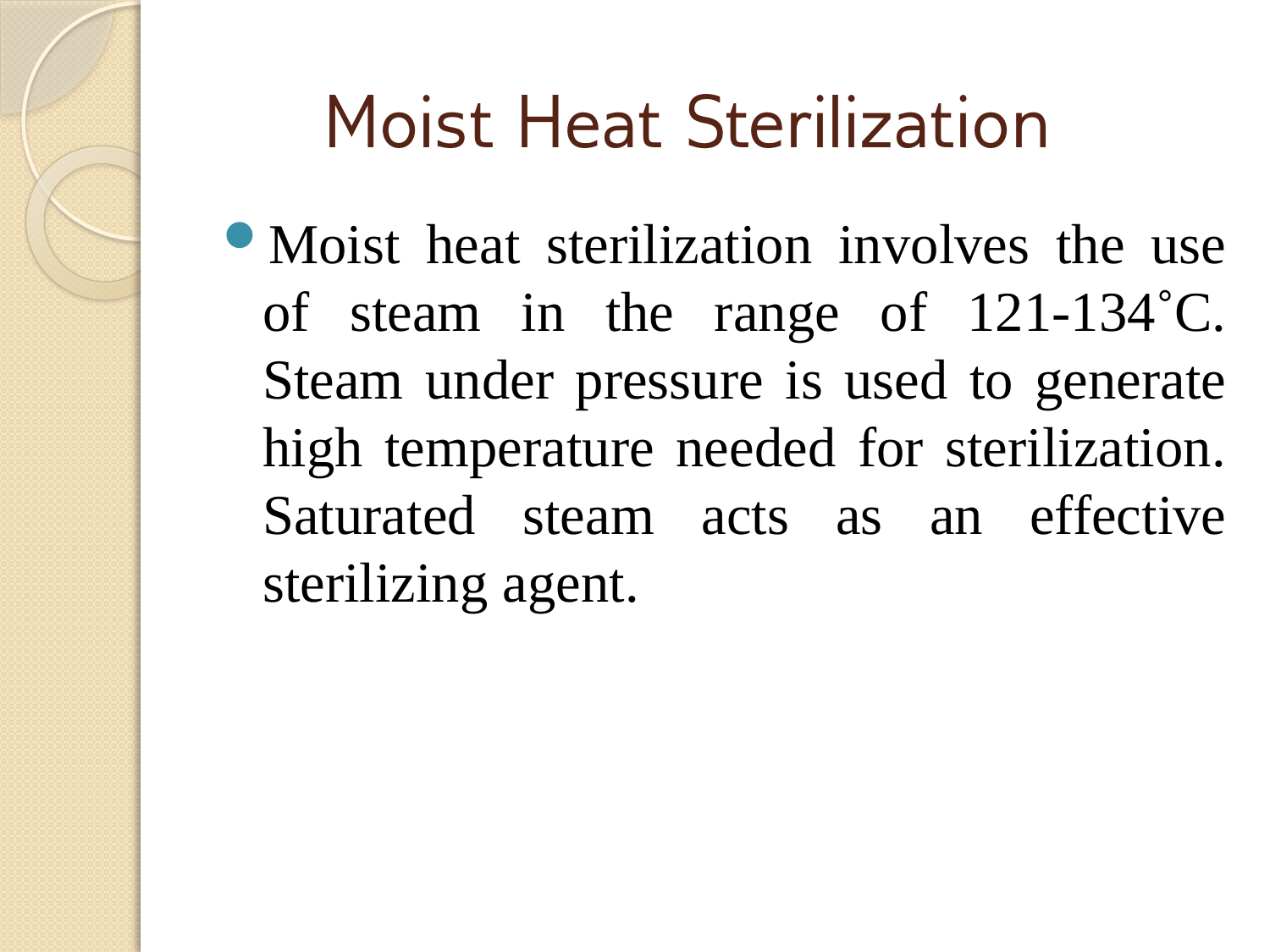

# Moist Heat Sterilization
Moist heat sterilization involves the use of steam in the range of 121-134˚C. Steam under pressure is used to generate high temperature needed for sterilization. Saturated steam acts as an effective sterilizing agent.